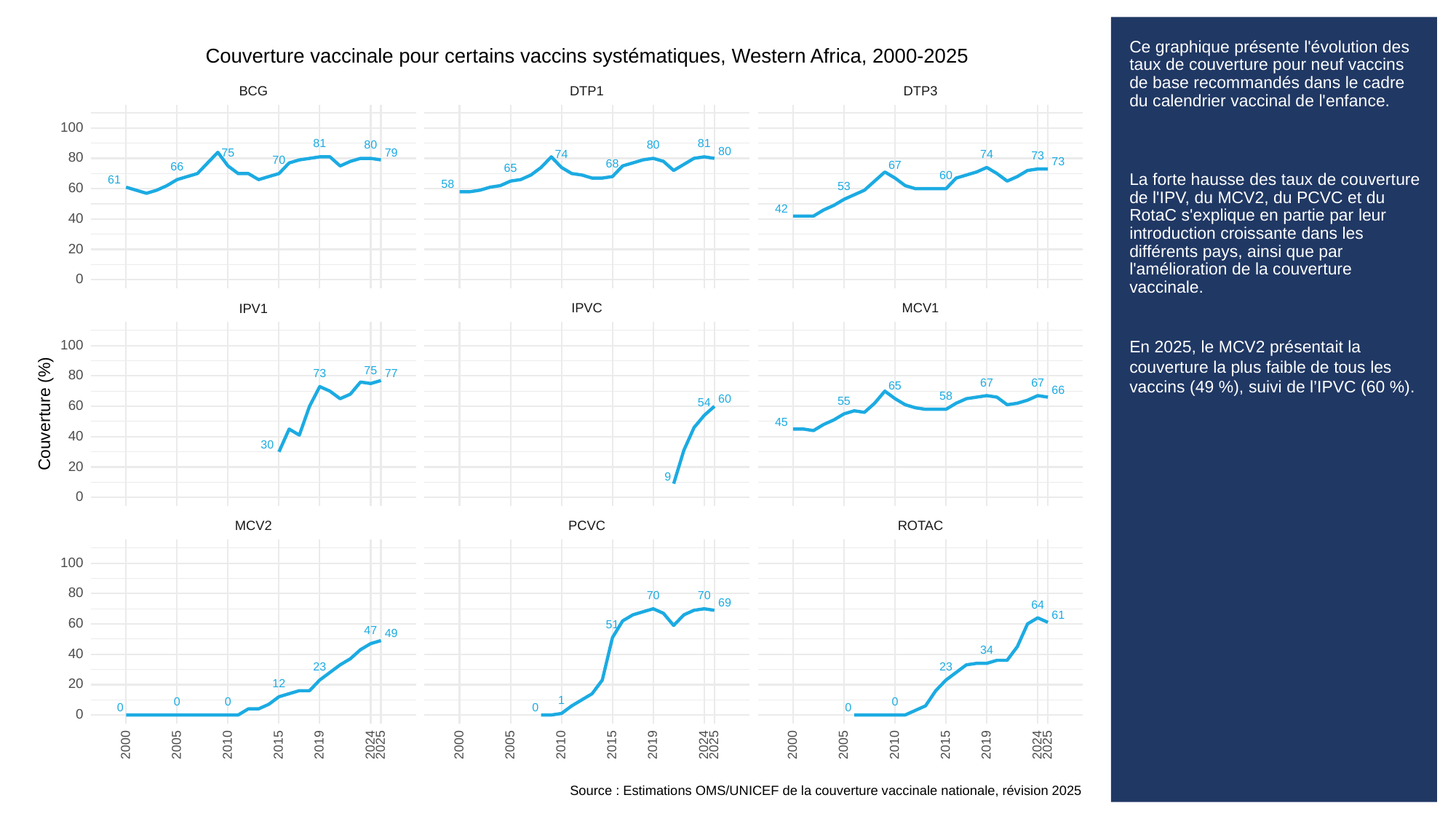

# Ce graphique présente l'évolution des taux de couverture pour neuf vaccins de base recommandés dans le cadre du calendrier vaccinal de l'enfance.

La forte hausse des taux de couverture de l'IPV, du MCV2, du PCVC et du RotaC s'explique en partie par leur introduction croissante dans les différents pays, ainsi que par l'amélioration de la couverture vaccinale.

En 2025, le MCV2 présentait la couverture la plus faible de tous les vaccins (49 %), suivi de l’IPVC (60 %).

Couverture vaccinale pour certains vaccins systématiques, Western Africa, 2000-2025
BCG
DTP3
DTP1

100

81
81
80
80

80
79
75
74
74
73

80
70

73

68
67
66
65

60

61
58
53
60

42
40

20

0

IPVC
MCV1
IPV1

100

75
73
77
80

67
67

65
66

58
60
55
54
60
Couverture (%)

45

40

30

20

9

0

ROTAC
MCV2
PCVC

100

80
70
70

69
64

61

60
51

47
49

34
40

23
23

20
12

1
0
0
0

0
0
0
0

2000
2005
2010
2015
2019
2024
2025
2000
2005
2010
2015
2019
2024
2025
2000
2005
2010
2015
2019
2024
2025
Source : Estimations OMS/UNICEF de la couverture vaccinale nationale, révision 2025